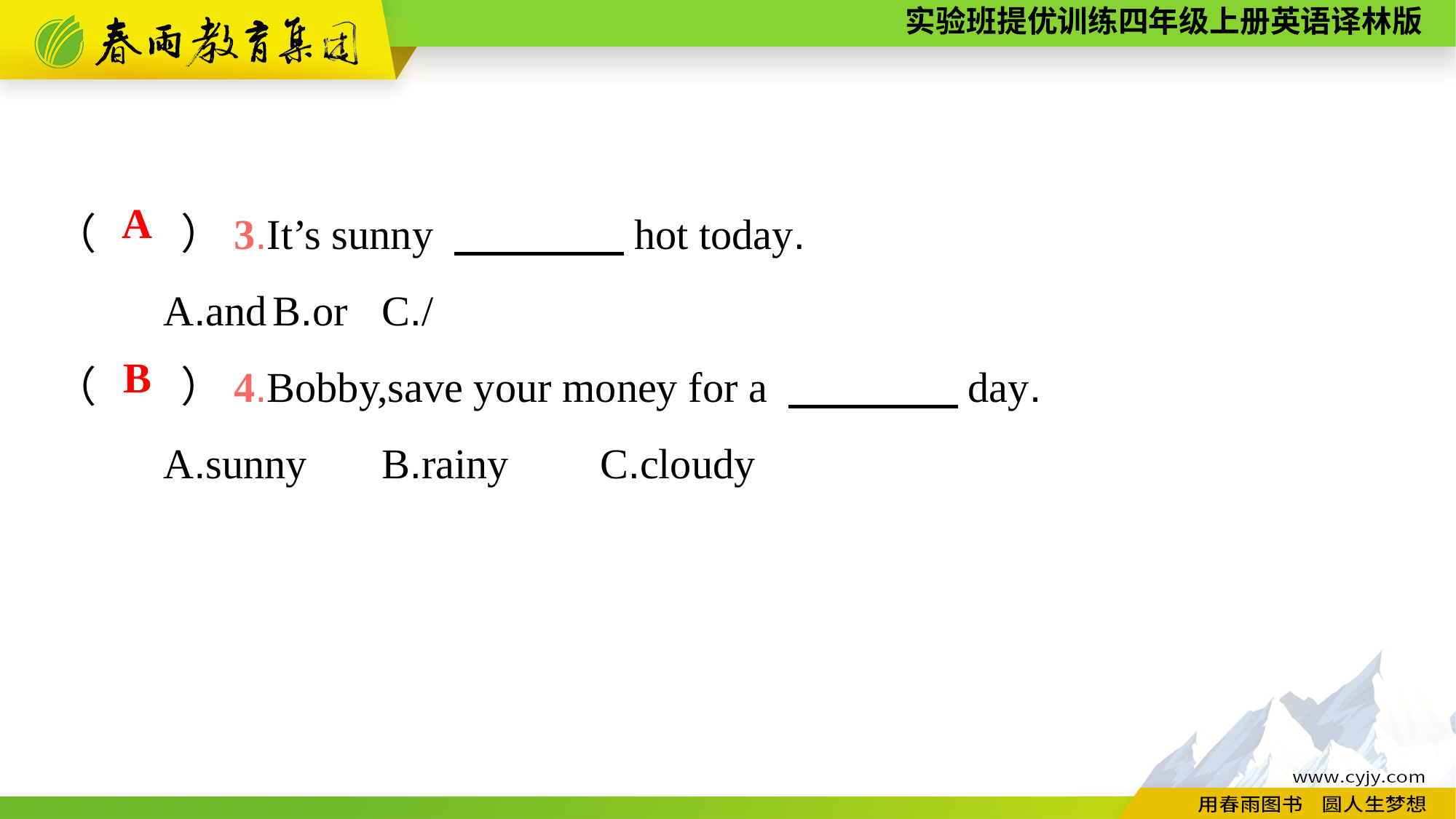

（　　）3.It’s sunny 　　　　hot today.
	A.and	B.or	C./
（　　）4.Bobby,save your money for a 　　　　day.
	A.sunny	B.rainy	C.cloudy
A
B